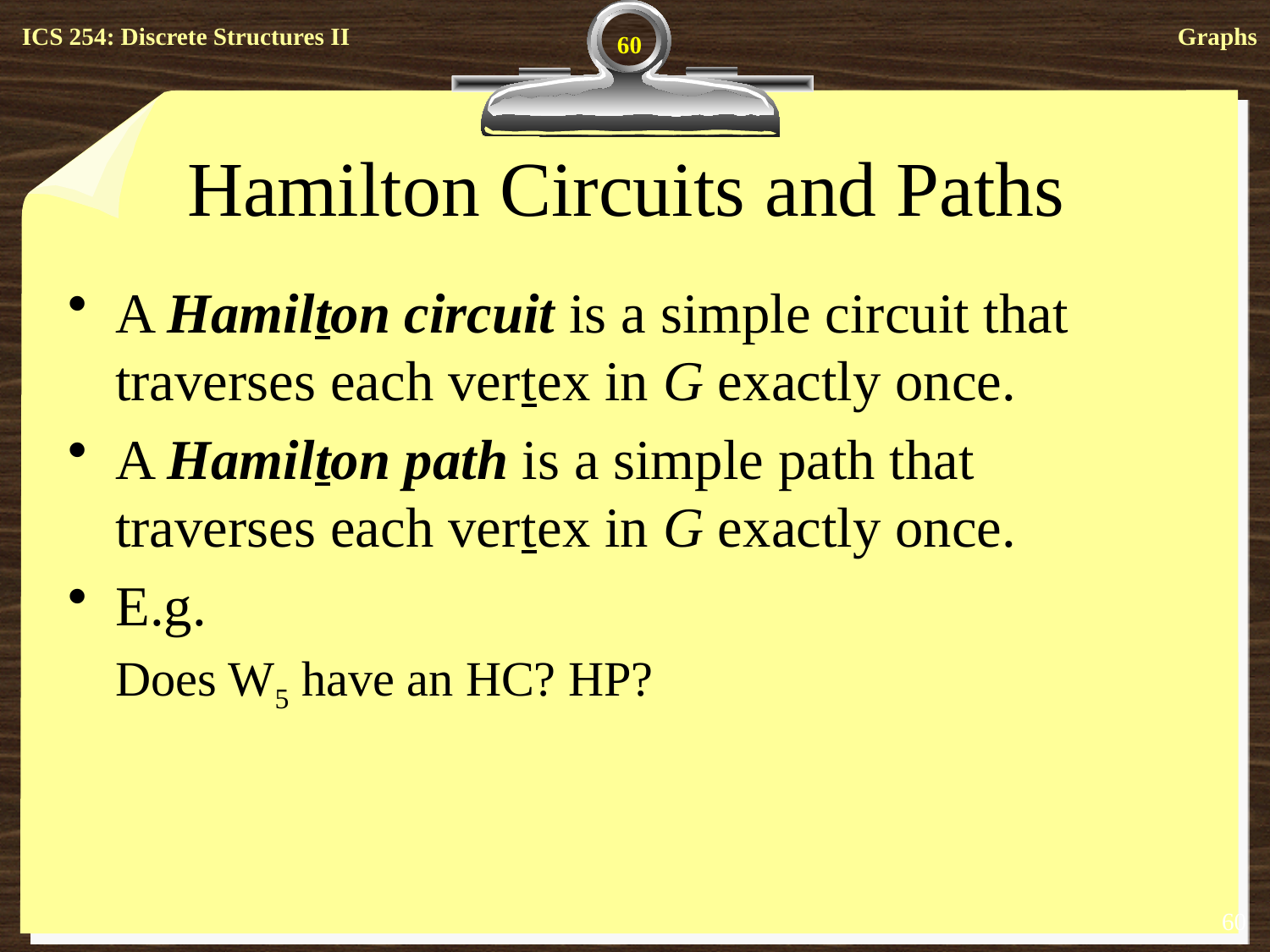

60
# Hamilton Circuits and Paths
A Hamilton circuit is a simple circuit that traverses each vertex in G exactly once.
A Hamilton path is a simple path that traverses each vertex in G exactly once.
E.g.
	Does W5 have an HC? HP?
60